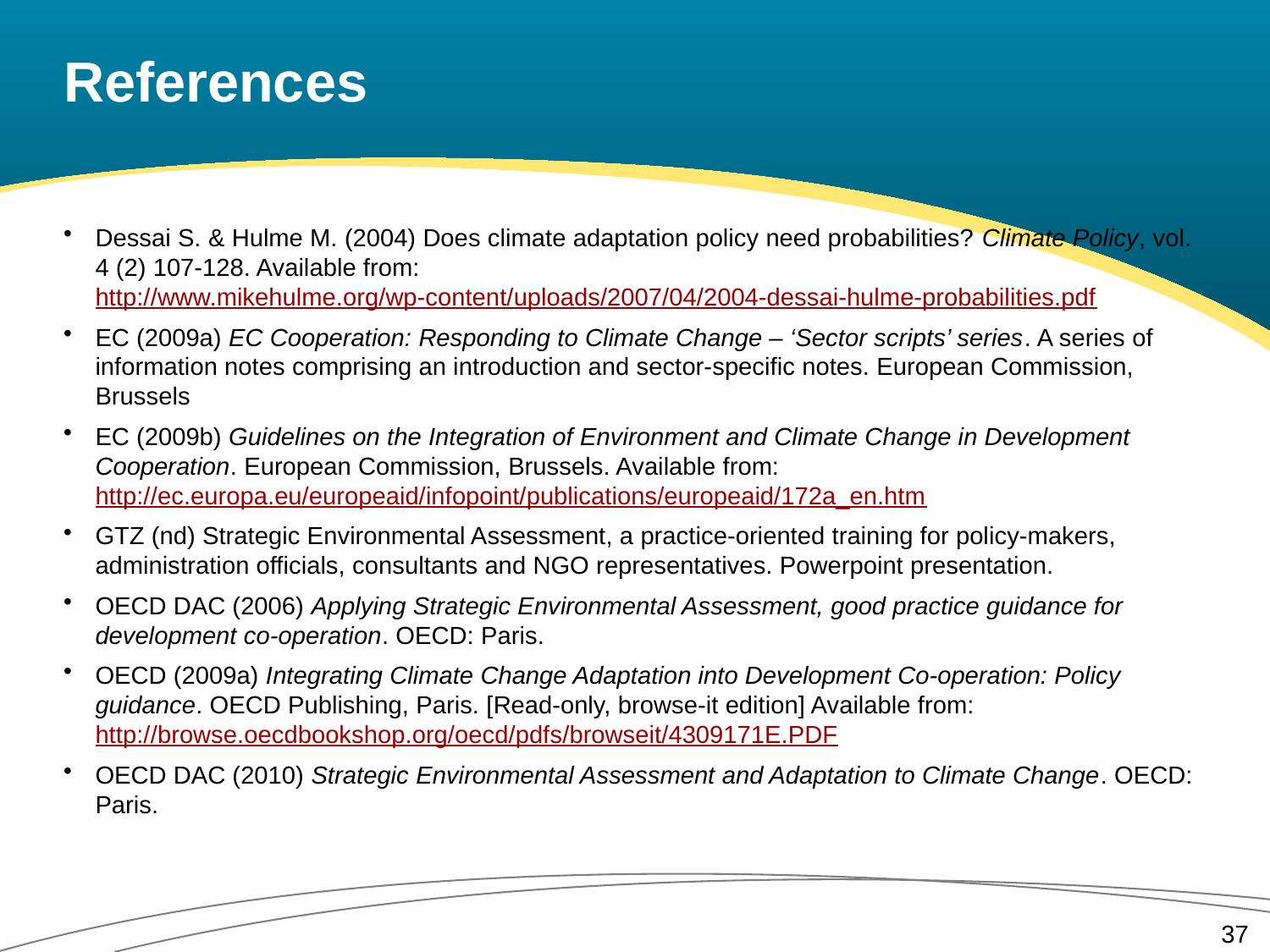

# References
Dessai S. & Hulme M. (2004) Does climate adaptation policy need probabilities? Climate Policy, vol. 4 (2) 107-128. Available from: http://www.mikehulme.org/wp-content/uploads/2007/04/2004-dessai-hulme-probabilities.pdf
EC (2009a) EC Cooperation: Responding to Climate Change – ‘Sector scripts’ series. A series of information notes comprising an introduction and sector-specific notes. European Commission, Brussels
EC (2009b) Guidelines on the Integration of Environment and Climate Change in Development Cooperation. European Commission, Brussels. Available from: http://ec.europa.eu/europeaid/infopoint/publications/europeaid/172a_en.htm
GTZ (nd) Strategic Environmental Assessment, a practice-oriented training for policy-makers, administration officials, consultants and NGO representatives. Powerpoint presentation.
OECD DAC (2006) Applying Strategic Environmental Assessment, good practice guidance for development co-operation. OECD: Paris.
OECD (2009a) Integrating Climate Change Adaptation into Development Co-operation: Policy guidance. OECD Publishing, Paris. [Read-only, browse-it edition] Available from: http://browse.oecdbookshop.org/oecd/pdfs/browseit/4309171E.PDF
OECD DAC (2010) Strategic Environmental Assessment and Adaptation to Climate Change. OECD: Paris.
37